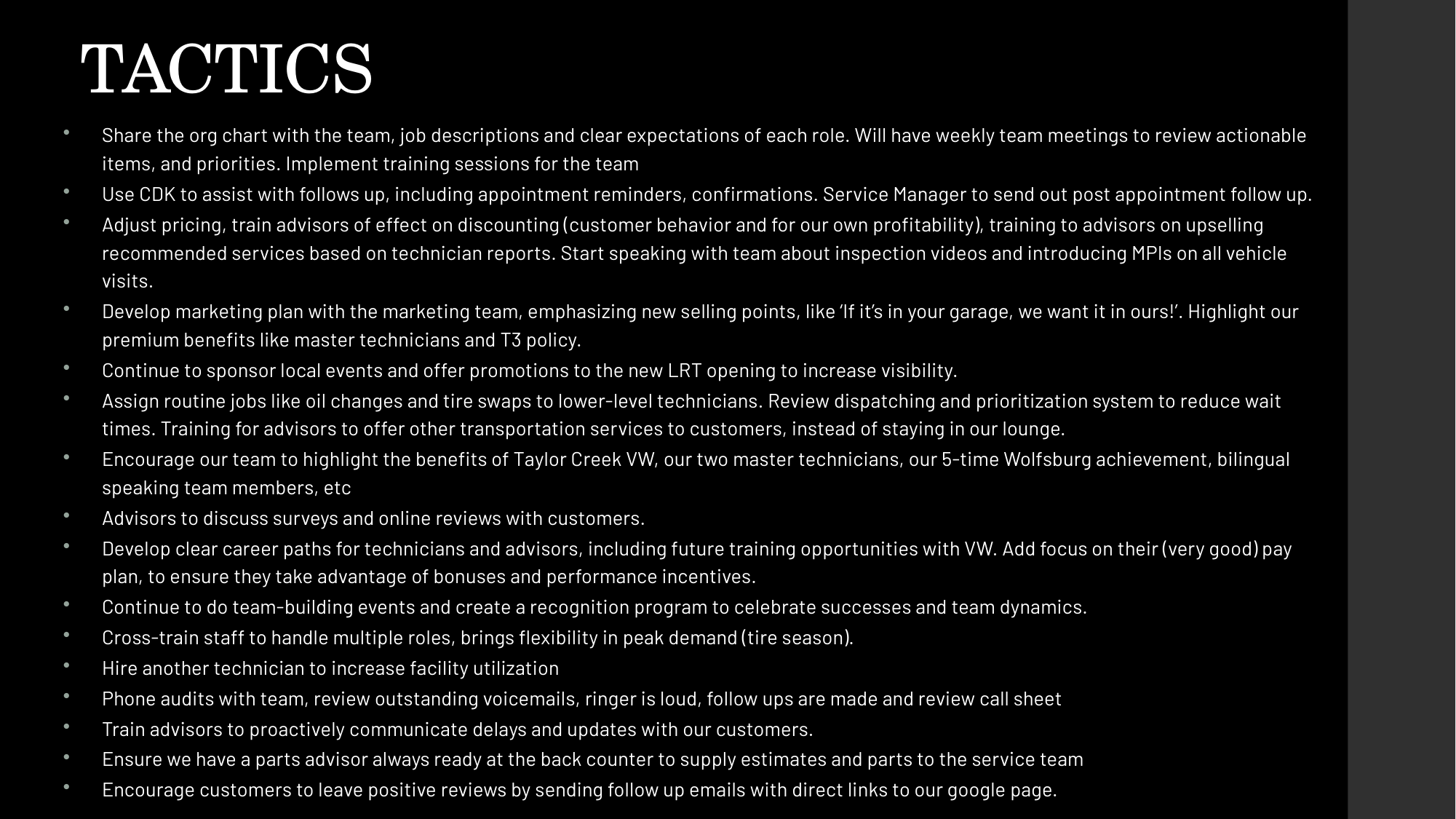

# TACTICS
Share the org chart with the team, job descriptions and clear expectations of each role. Will have weekly team meetings to review actionable items, and priorities. Implement training sessions for the team
Use CDK to assist with follows up, including appointment reminders, confirmations. Service Manager to send out post appointment follow up.
Adjust pricing, train advisors of effect on discounting (customer behavior and for our own profitability), training to advisors on upselling recommended services based on technician reports. Start speaking with team about inspection videos and introducing MPIs on all vehicle visits.
Develop marketing plan with the marketing team, emphasizing new selling points, like ‘If it’s in your garage, we want it in ours!’. Highlight our premium benefits like master technicians and T3 policy.
Continue to sponsor local events and offer promotions to the new LRT opening to increase visibility.
Assign routine jobs like oil changes and tire swaps to lower-level technicians. Review dispatching and prioritization system to reduce wait times. Training for advisors to offer other transportation services to customers, instead of staying in our lounge.
Encourage our team to highlight the benefits of Taylor Creek VW, our two master technicians, our 5-time Wolfsburg achievement, bilingual speaking team members, etc
Advisors to discuss surveys and online reviews with customers.
Develop clear career paths for technicians and advisors, including future training opportunities with VW. Add focus on their (very good) pay plan, to ensure they take advantage of bonuses and performance incentives.
Continue to do team-building events and create a recognition program to celebrate successes and team dynamics.
Cross-train staff to handle multiple roles, brings flexibility in peak demand (tire season).
Hire another technician to increase facility utilization
Phone audits with team, review outstanding voicemails, ringer is loud, follow ups are made and review call sheet
Train advisors to proactively communicate delays and updates with our customers.
Ensure we have a parts advisor always ready at the back counter to supply estimates and parts to the service team
Encourage customers to leave positive reviews by sending follow up emails with direct links to our google page.